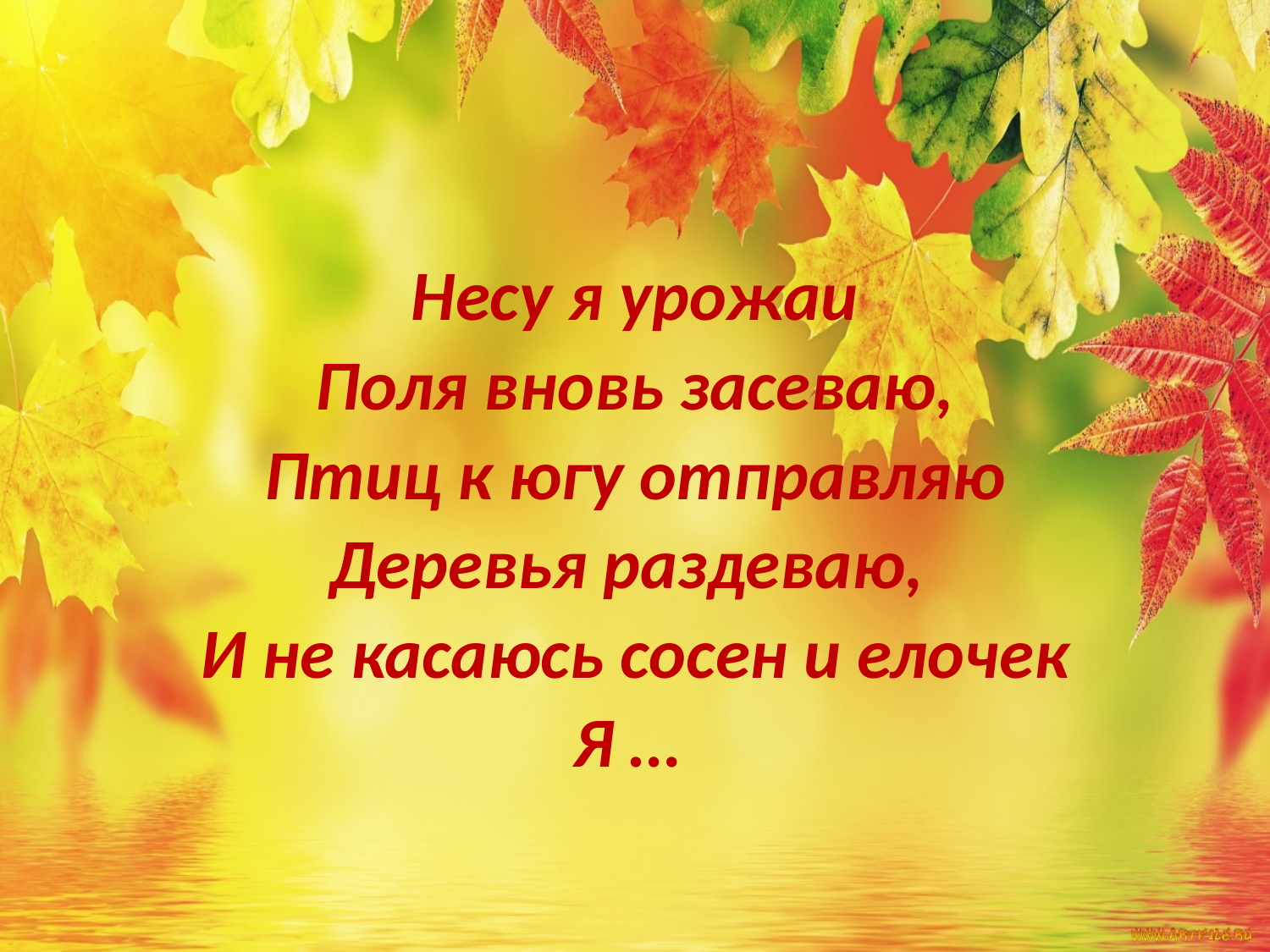

Несу я урожаи
Поля вновь засеваю,
Птиц к югу отправляю
Деревья раздеваю,
И не касаюсь сосен и елочек
Я …